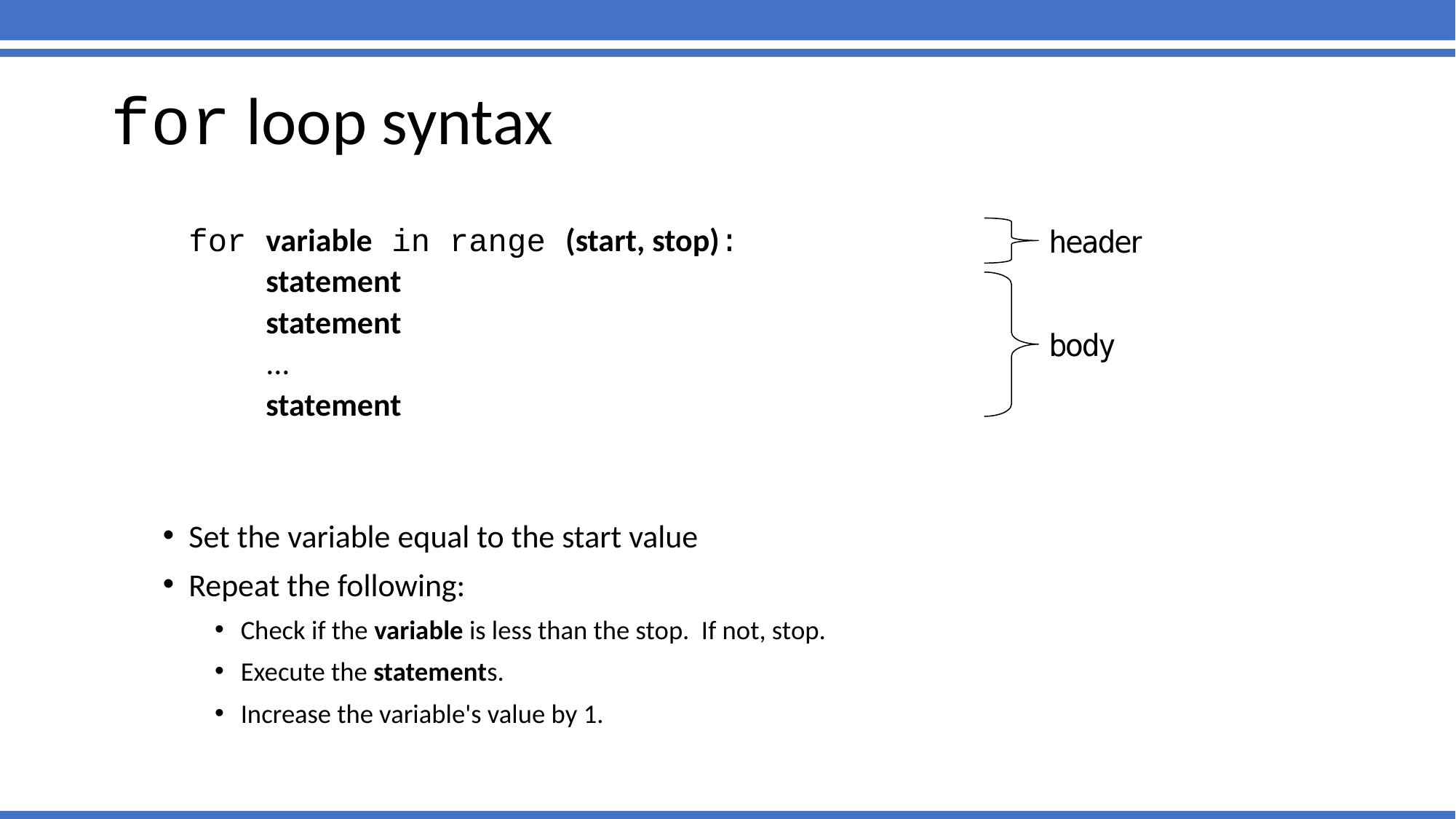

for loop syntax
	for variable in range (start, stop):
	    statement
	    statement
	    ...
	    statement

Set the variable equal to the start value
Repeat the following:
Check if the variable is less than the stop.  If not, stop.
Execute the statements.
Increase the variable's value by 1.
      header
      body